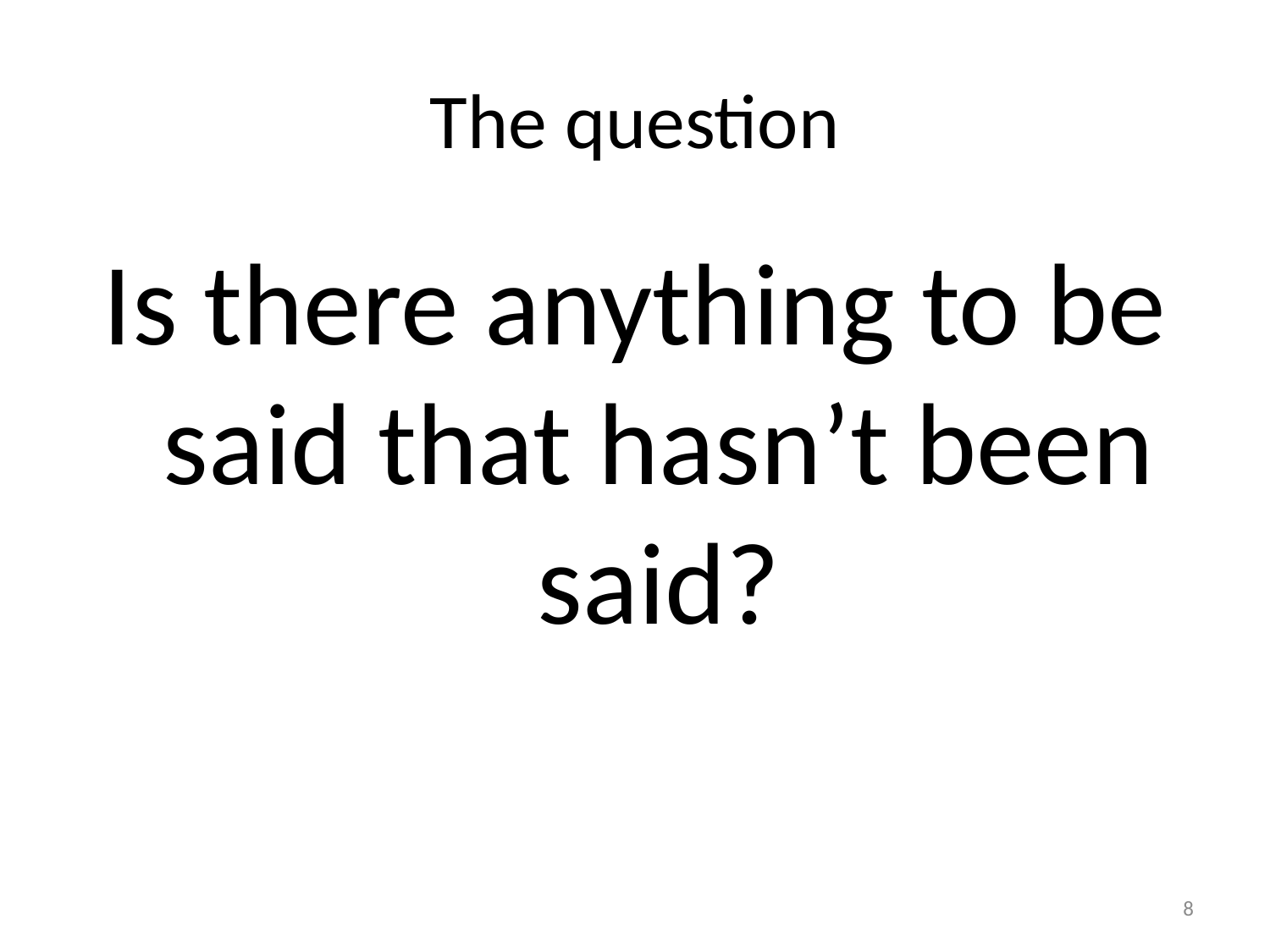

# The question
Is there anything to be said that hasn’t been said?
8